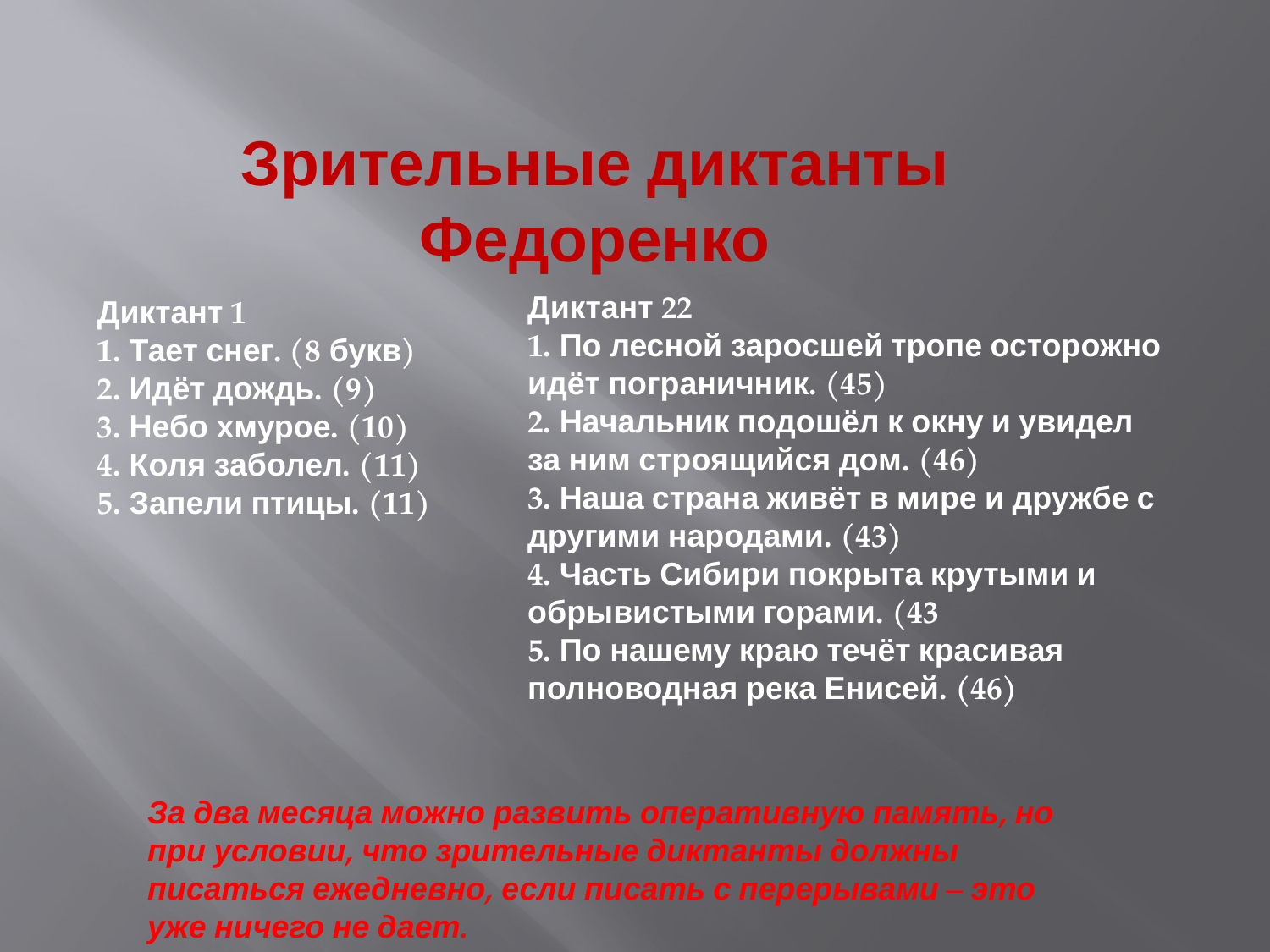

Зрительные диктанты Федоренко
Диктант 22
1. По лесной заросшей тропе осторожно идёт пограничник. (45)
2. Начальник подошёл к окну и увидел за ним строящийся дом. (46)
3. Наша страна живёт в мире и дружбе с другими народами. (43)
4. Часть Сибири покрыта крутыми и обрывистыми горами. (43
5. По нашему краю течёт красивая полноводная река Енисей. (46)
Диктант 1
1. Тает снег. (8 букв)
2. Идёт дождь. (9)
3. Небо хмурое. (10)
4. Коля заболел. (11)
5. Запели птицы. (11)
За два месяца можно развить оперативную память, но при условии, что зрительные диктанты должны писаться ежедневно, если писать с перерывами – это уже ничего не дает.